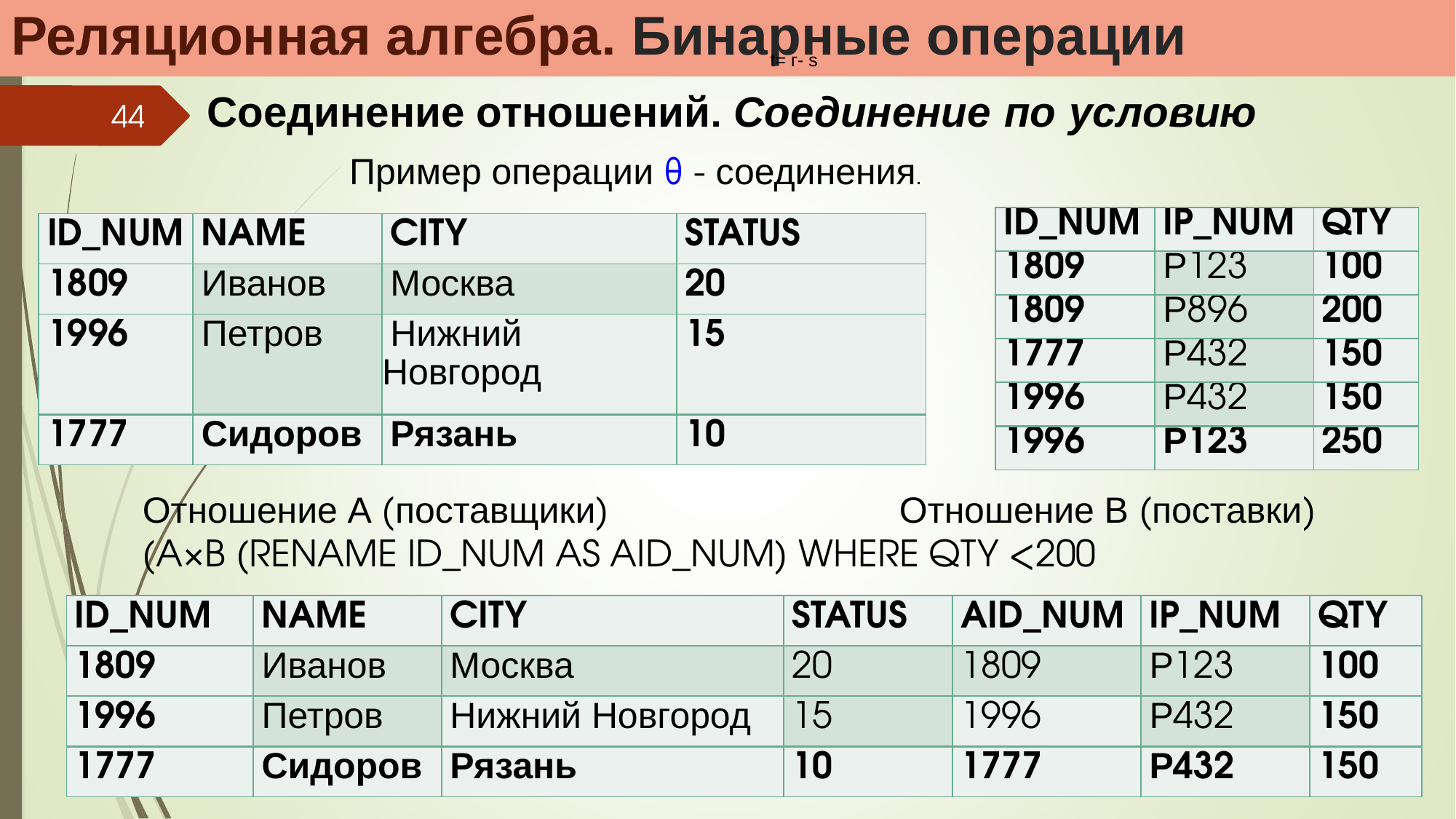

Реляционная алгебра. Бинарные операции
t= г- s
Соединение отношений. Соединение по условию
44
Пример операции θ - соединения.

| ID\_NUM | IP\_NUM | QTY |
| --- | --- | --- |
| 1809 | Р123 | 100 |
| 1809 | Р896 | 200 |
| 1777 | Р432 | 150 |
| 1996 | Р432 | 150 |
| 1996 | Р123 | 250 |
| ID\_NUM | NAME | CITY | STATUS |
| --- | --- | --- | --- |
| 1809 | Иванов | Москва | 20 |
| 1996 | Петров | Нижний Новгород | 15 |
| 1777 | Сидоров | Рязань | 10 |

Отношение А (поставщики)                             Отношение В (поставки)
(A×B (RENAME ID_NUM AS AID_NUM) WHERE QTY <200
| ID\_NUM | NAME | CITY | STATUS | AID\_NUM | IP\_NUM | QTY |
| --- | --- | --- | --- | --- | --- | --- |
| 1809 | Иванов | Москва | 20 | 1809 | Р123 | 100 |
| 1996 | Петров | Нижний Новгород | 15 | 1996 | Р432 | 150 |
| 1777 | Сидоров | Рязань | 10 | 1777 | Р432 | 150 |